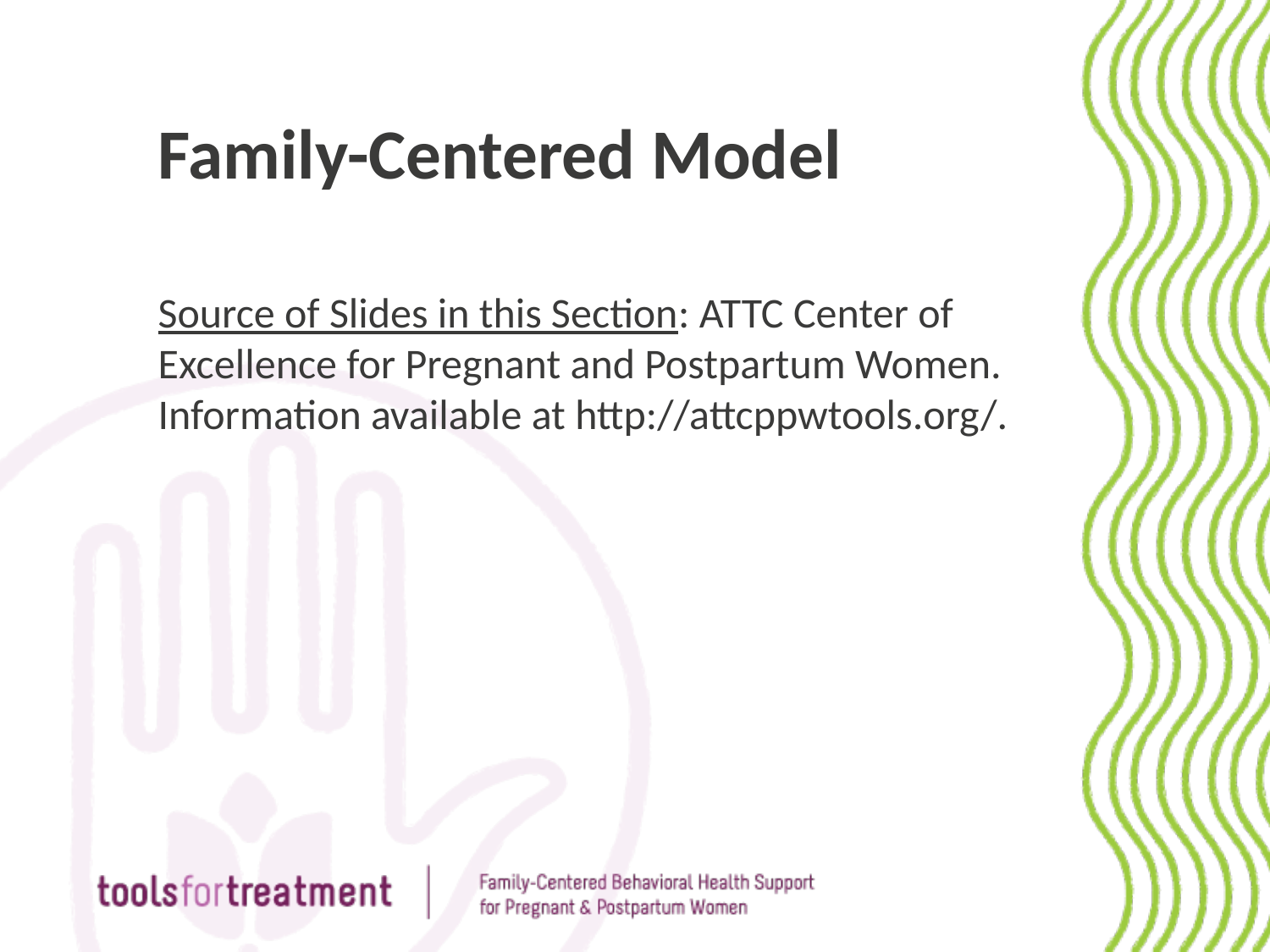

Family-Centered Model
# Source of Slides in this Section: ATTC Center of Excellence for Pregnant and Postpartum Women. Information available at http://attcppwtools.org/.